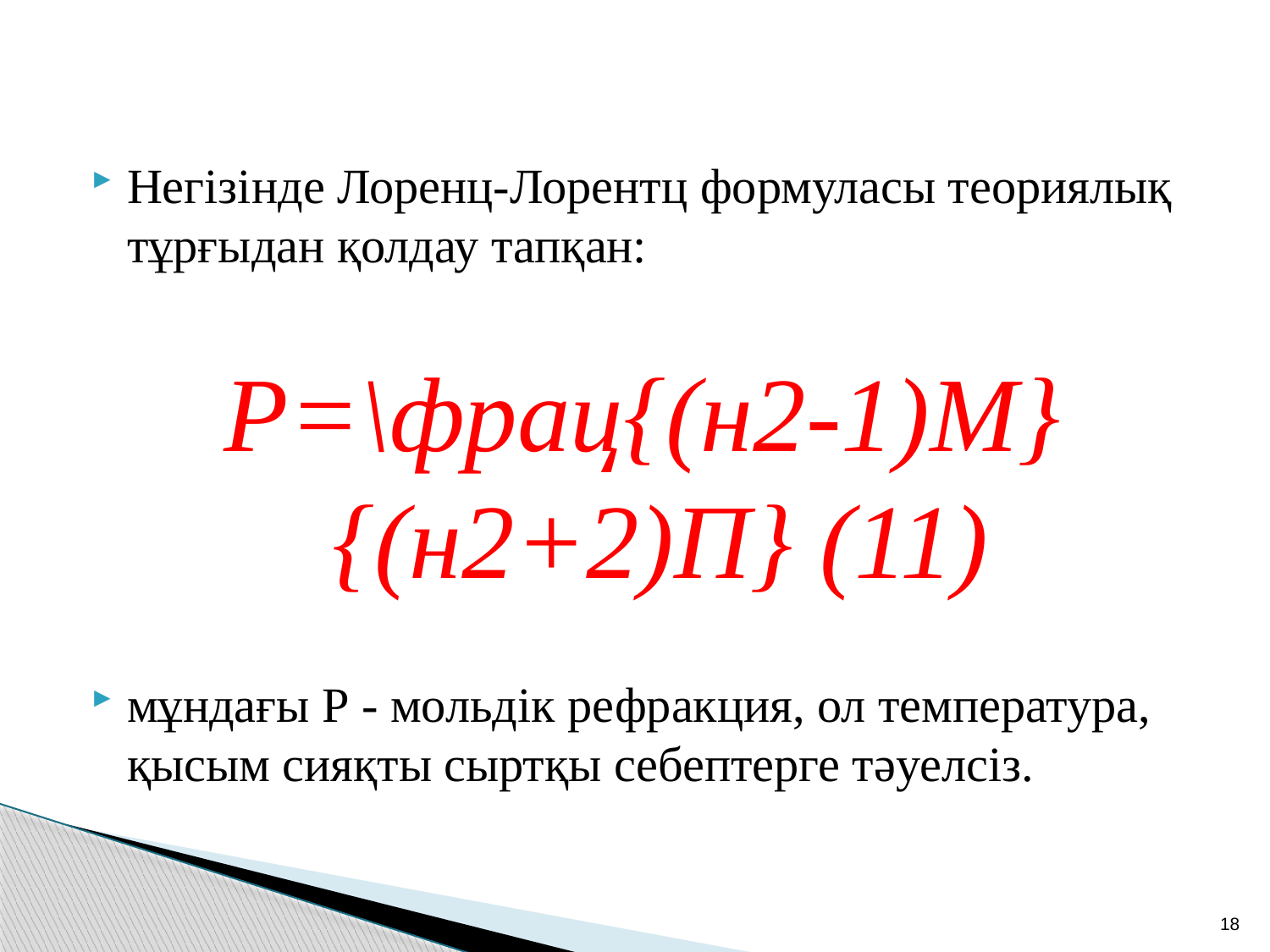

Негізінде Лоренц-Лорентц формуласы теориялық тұрғыдан қолдау тапқан:

Р=\фрац{(н2-1)М}{(н2+2)П} (11)

мұндағы Р - мольдік рефракция, ол температура, қысым сияқты сыртқы себептерге тәуелсіз.
18